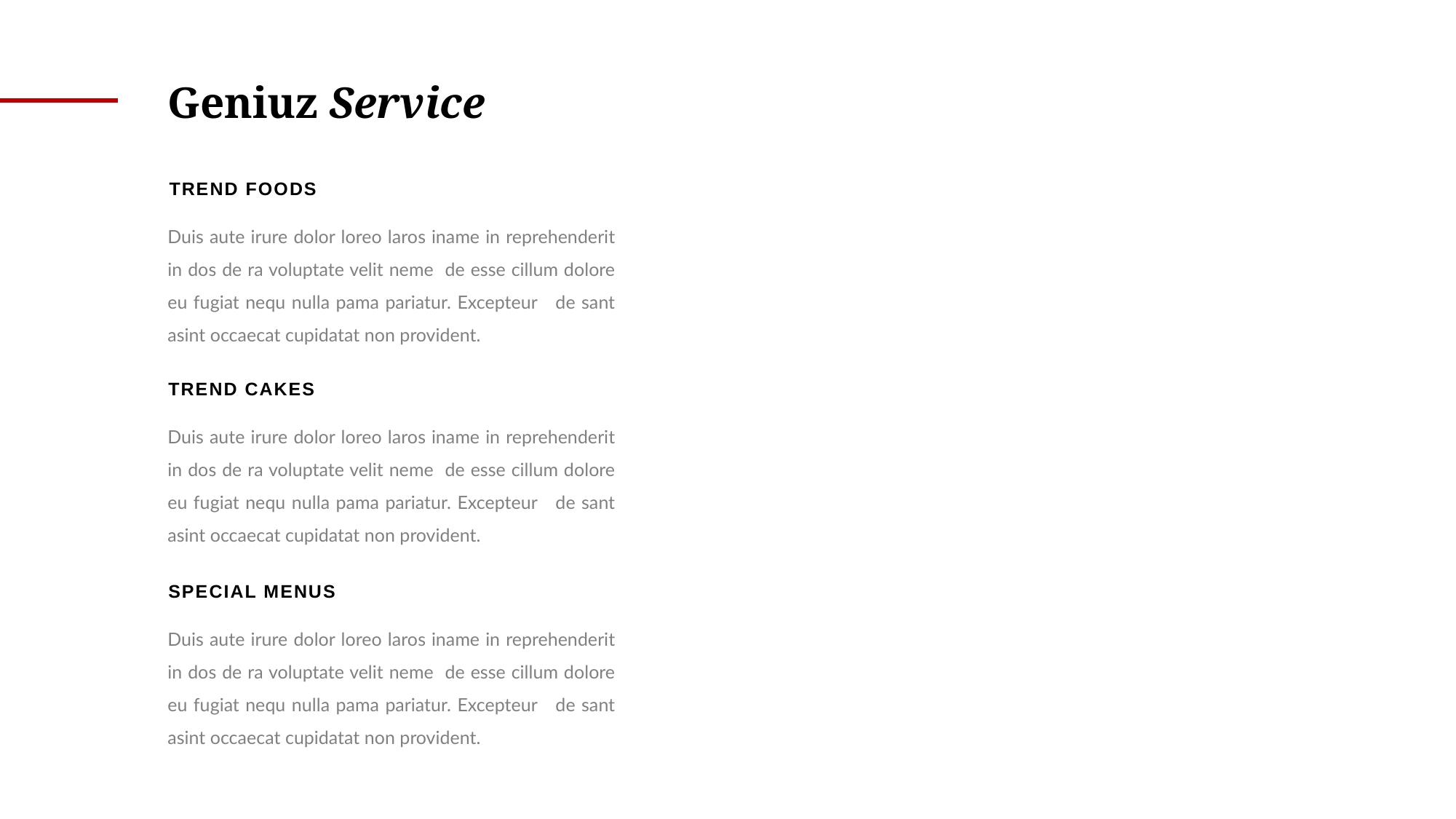

Geniuz Service
TREND FOODS
Duis aute irure dolor loreo laros iname in reprehenderit in dos de ra voluptate velit neme  de esse cillum dolore eu fugiat nequ nulla pama pariatur. Excepteur   de sant asint occaecat cupidatat non provident.
TREND CAKES
Duis aute irure dolor loreo laros iname in reprehenderit in dos de ra voluptate velit neme  de esse cillum dolore eu fugiat nequ nulla pama pariatur. Excepteur   de sant asint occaecat cupidatat non provident.
SPECIAL MENUS
Duis aute irure dolor loreo laros iname in reprehenderit in dos de ra voluptate velit neme  de esse cillum dolore eu fugiat nequ nulla pama pariatur. Excepteur   de sant asint occaecat cupidatat non provident.